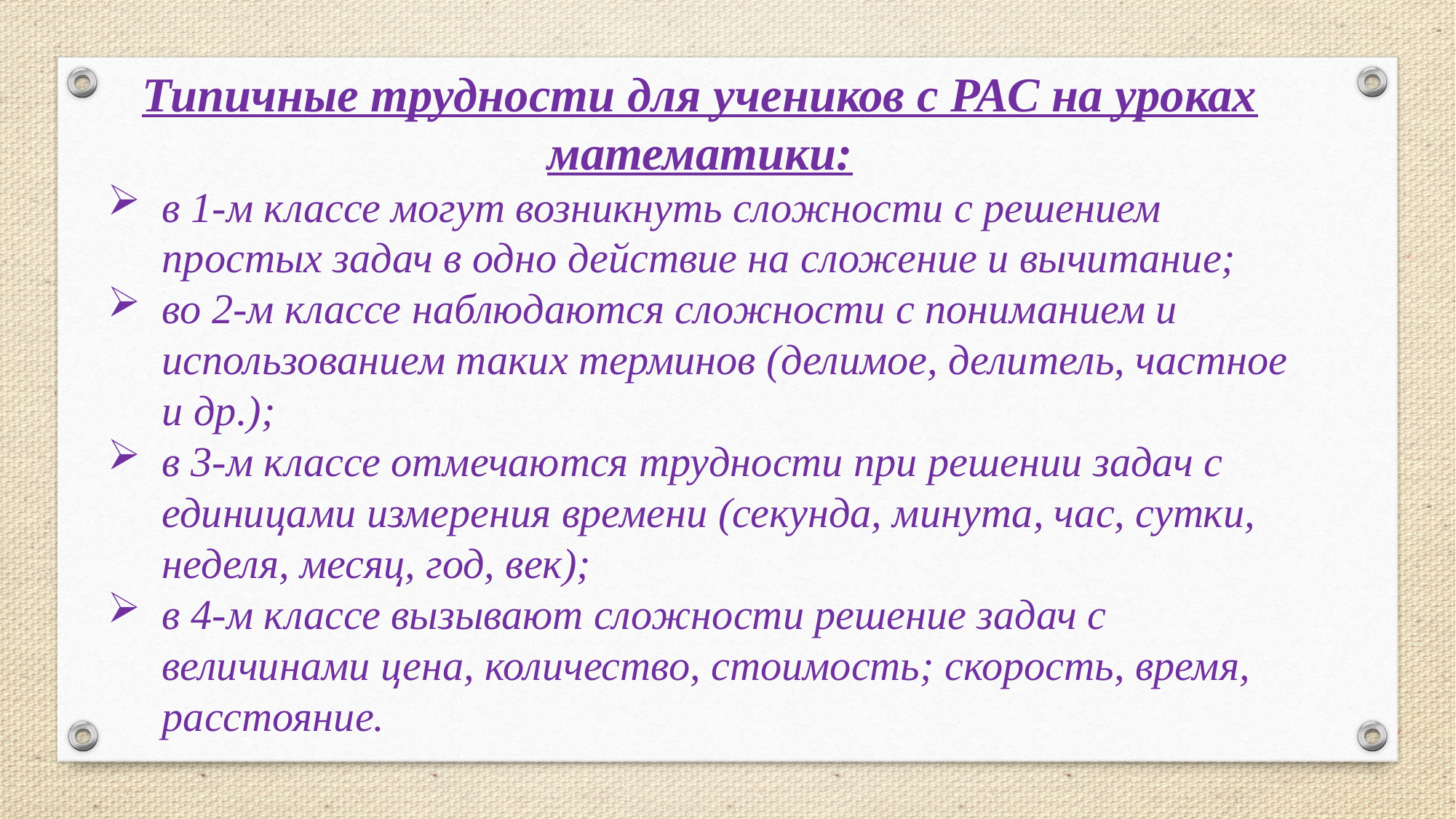

Типичные трудности для учеников с РАС на уроках математики:
в 1-м классе могут возникнуть сложности с решением простых задач в одно действие на сложение и вычитание;
во 2-м классе наблюдаются сложности с пониманием и использованием таких терминов (делимое, делитель, частное и др.);
в 3-м классе отмечаются трудности при решении задач с единицами измерения времени (секунда, минута, час, сутки, неделя, месяц, год, век);
в 4-м классе вызывают сложности решение задач с величинами цена, количество, стоимость; скорость, время, расстояние.